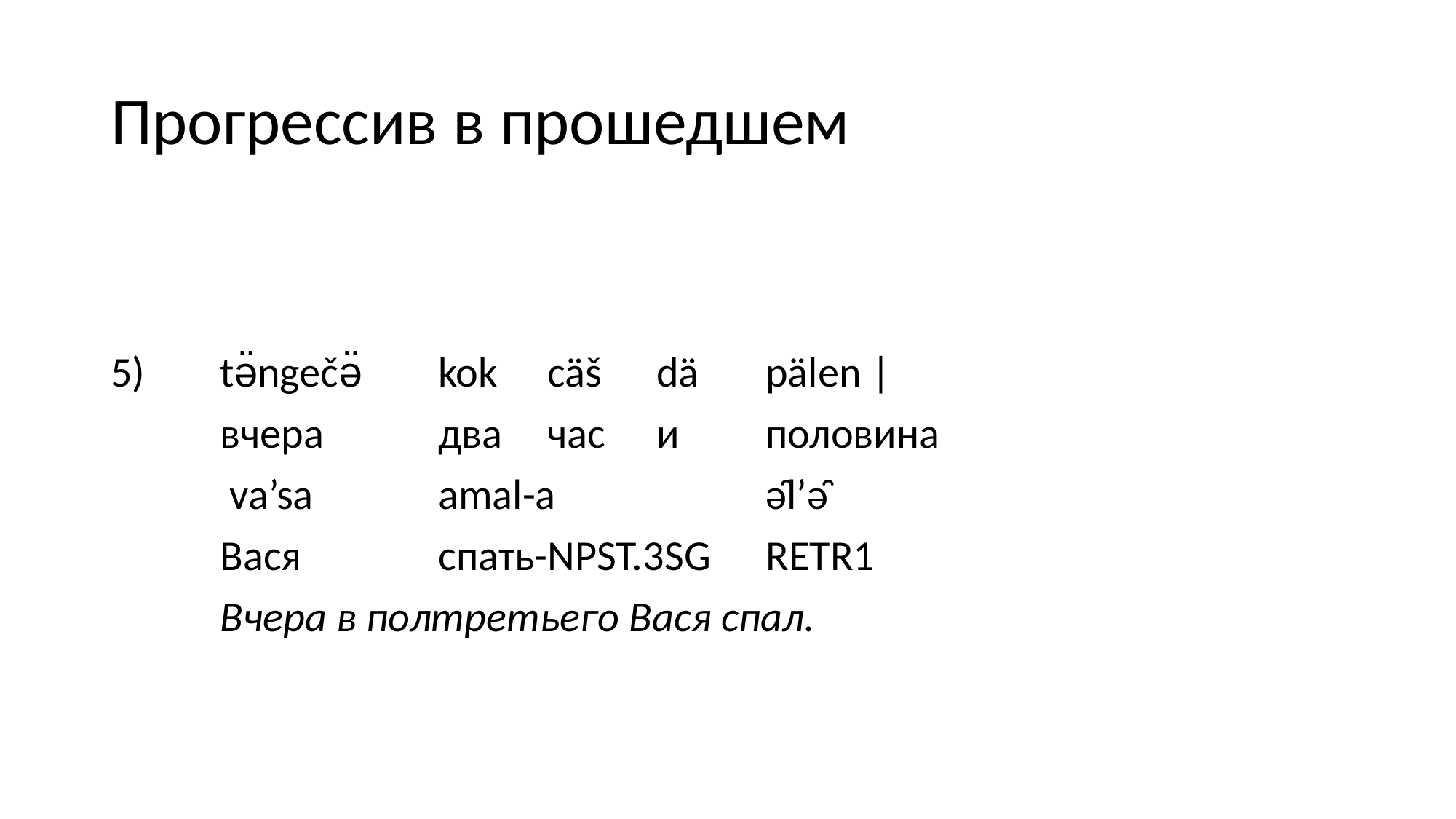

# Прогрессив в прошедшем

5)	tə̈ngečə̈	kok	cäš	dä	pälen |
	вчера		два	час	и	половина
	 va’sa		amal-a		ə̑l’ə̑
	Вася		спать-NPST.3SG	RETR1
	Вчера в полтретьего Вася спал.